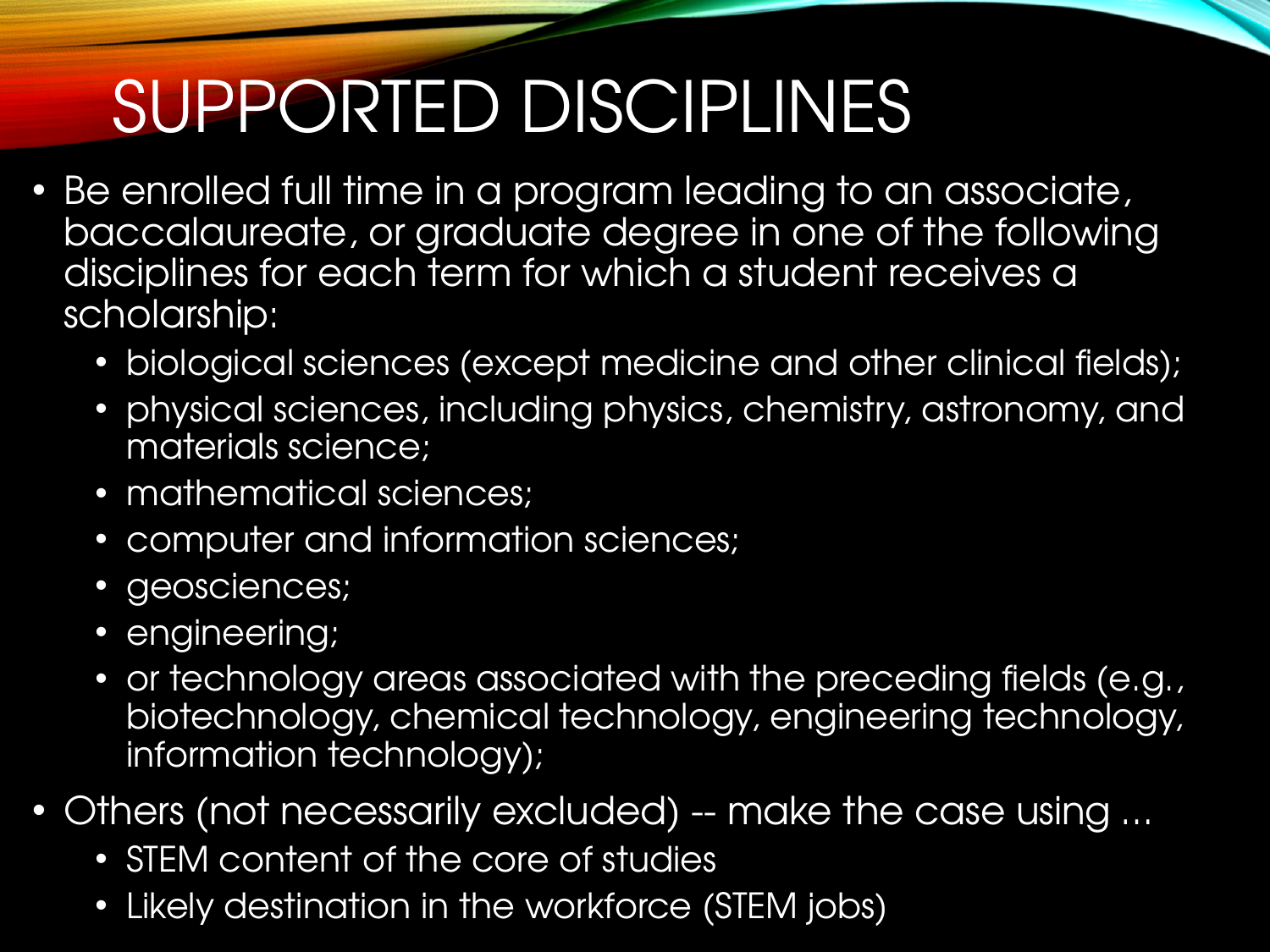

# SupporteD Disciplines
Be enrolled full time in a program leading to an associate, baccalaureate, or graduate degree in one of the following disciplines for each term for which a student receives a scholarship:
biological sciences (except medicine and other clinical fields);
physical sciences, including physics, chemistry, astronomy, and materials science;
mathematical sciences;
computer and information sciences;
geosciences;
engineering;
or technology areas associated with the preceding fields (e.g., biotechnology, chemical technology, engineering technology, information technology);
Others (not necessarily excluded) -- make the case using …
STEM content of the core of studies
Likely destination in the workforce (STEM jobs)